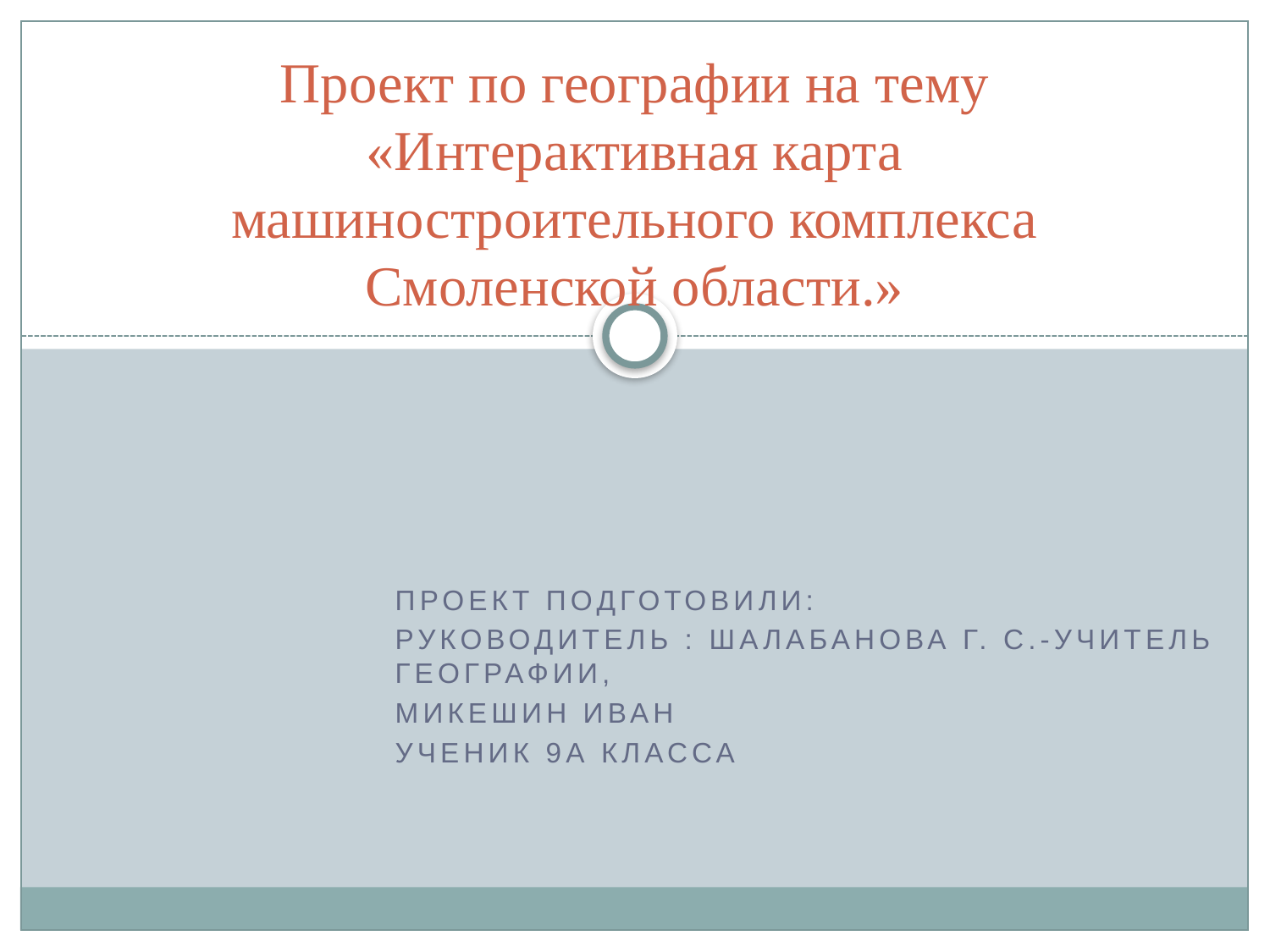

# Проект по географии на тему «Интерактивная карта машиностроительного комплекса Смоленской области.»
Проект подготовилИ:
Руководитель : Шалабанова Г. с.-учитель географии,
Микешин Иван
Ученик 9А класса